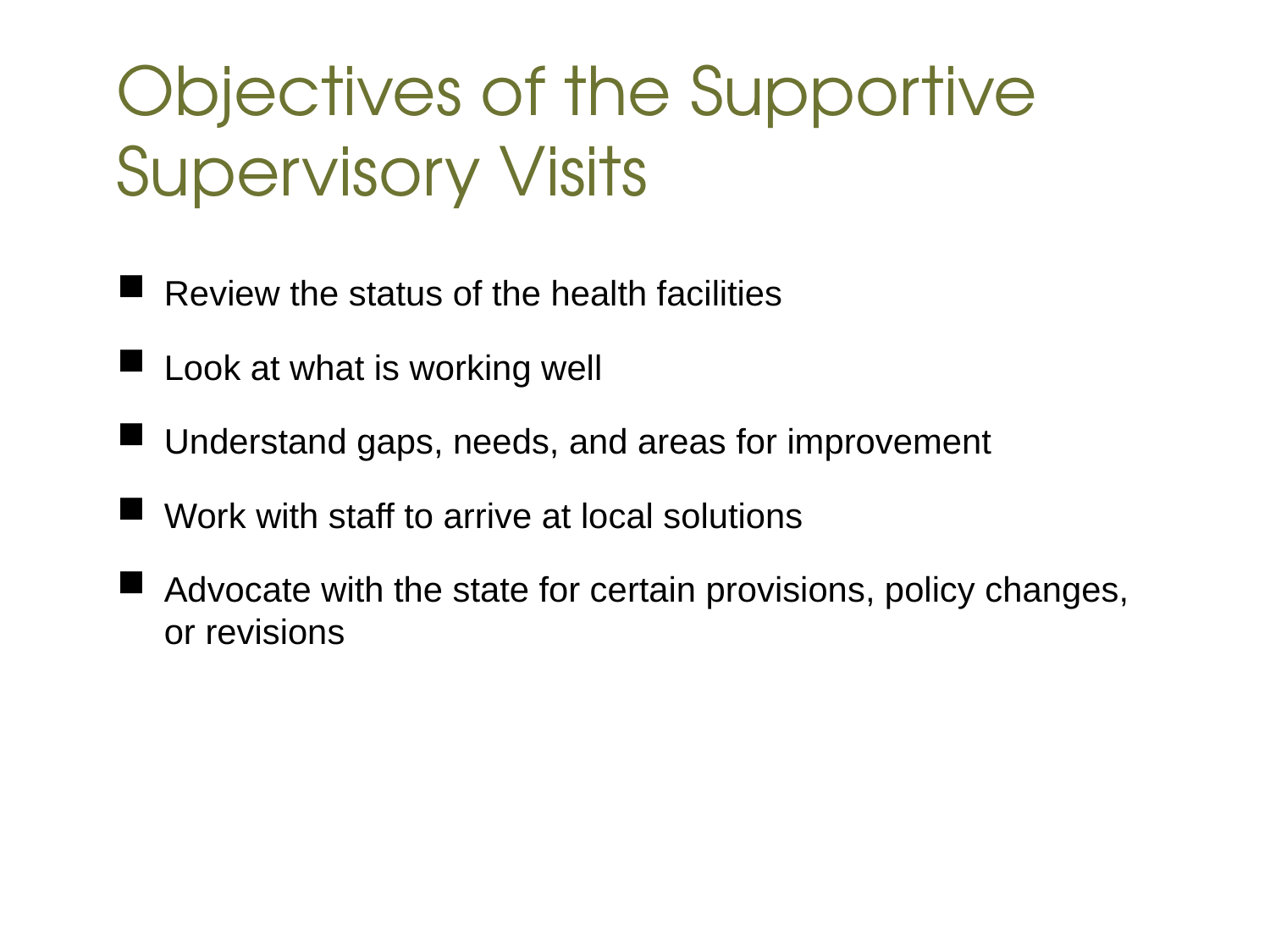

# Objectives of the Supportive Supervisory Visits
Review the status of the health facilities
Look at what is working well
Understand gaps, needs, and areas for improvement
Work with staff to arrive at local solutions
Advocate with the state for certain provisions, policy changes, or revisions